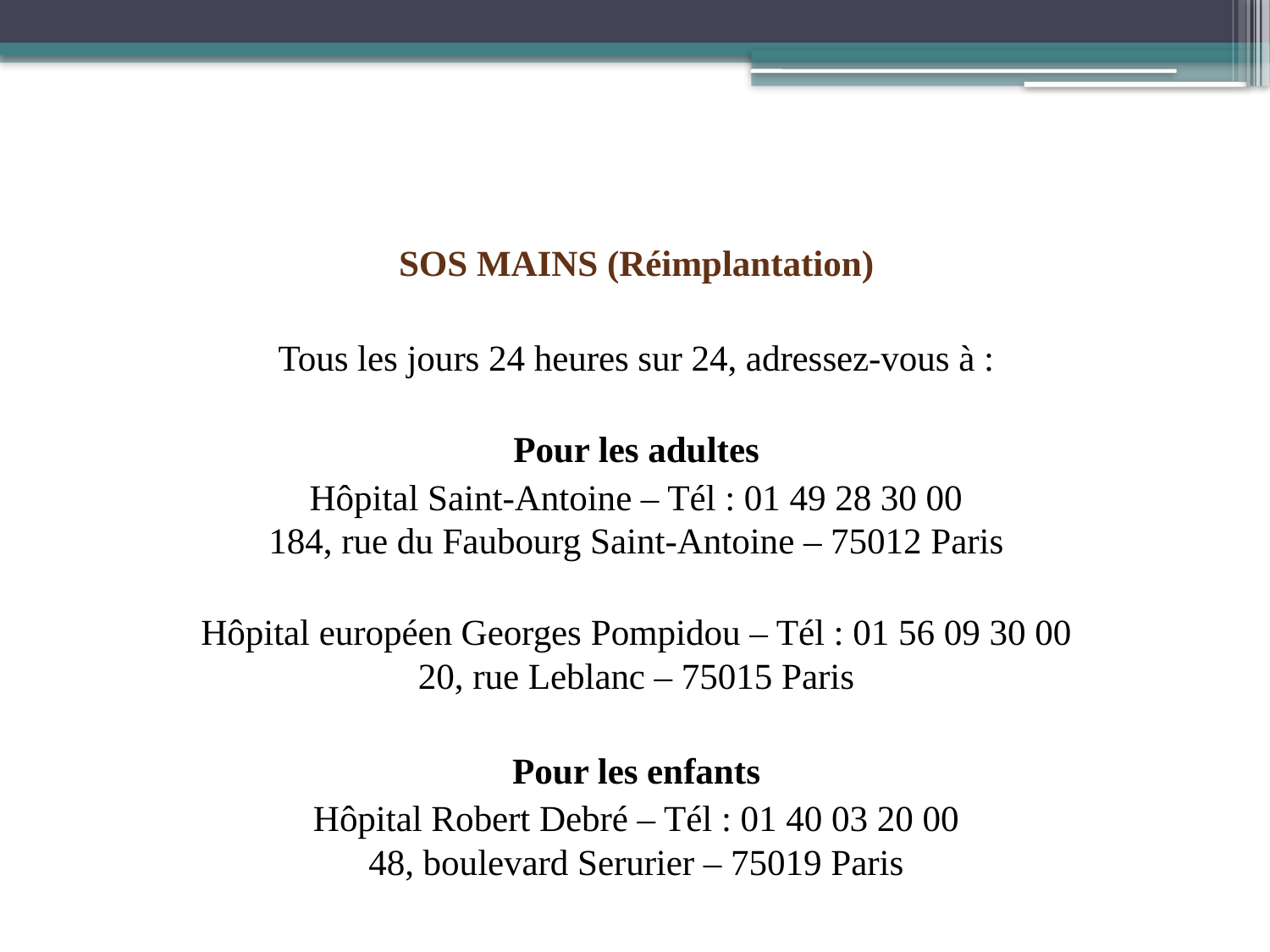

SOS MAINS (Réimplantation)

Tous les jours 24 heures sur 24, adressez-vous à :
Pour les adultes
Hôpital Saint-Antoine – Tél : 01 49 28 30 00
184, rue du Faubourg Saint-Antoine – 75012 Paris
Hôpital européen Georges Pompidou – Tél : 01 56 09 30 00
20, rue Leblanc – 75015 Paris

Pour les enfants
Hôpital Robert Debré – Tél : 01 40 03 20 00
48, boulevard Serurier – 75019 Paris